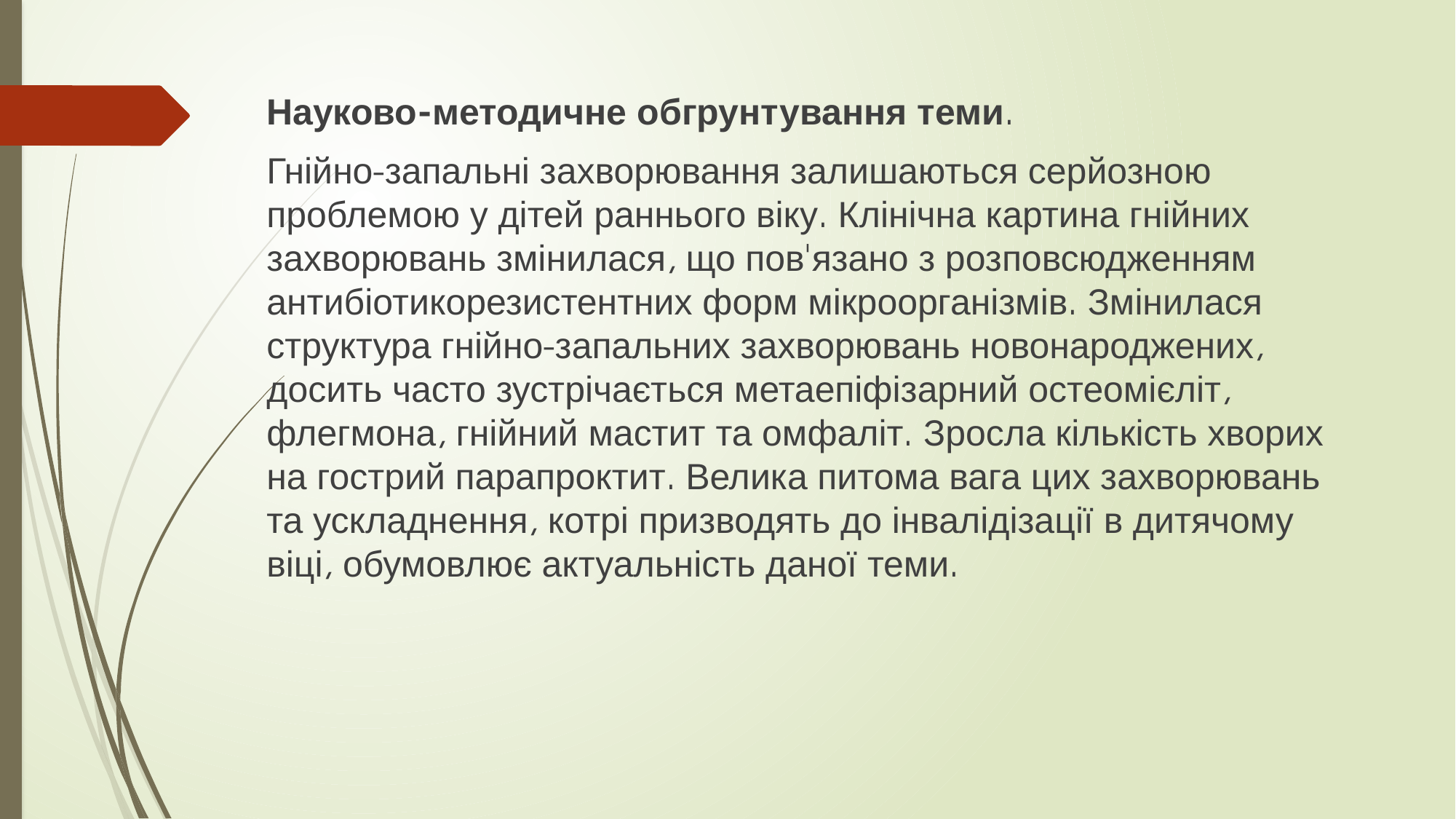

Науково-методичне обгрунтування теми.
Гнійно-запальні захворювання залишаються серйозною проблемою у дітей раннього віку. Клінічна картина гнійних захворювань змінилася, що пов'язано з розповсюдженням антибіотикорезистентних форм мікроорганізмів. Змінилася структура гнійно-запальних захворювань новонароджених, досить часто зустрічається метаепіфізарний остеомієліт, флегмона, гнійний мастит та омфаліт. Зросла кількість хворих на гострий парапроктит. Велика питома вага цих захворювань та ускладнення, котрі призводять до інвалідізації в дитячому віці, обумовлює актуальність даної теми.